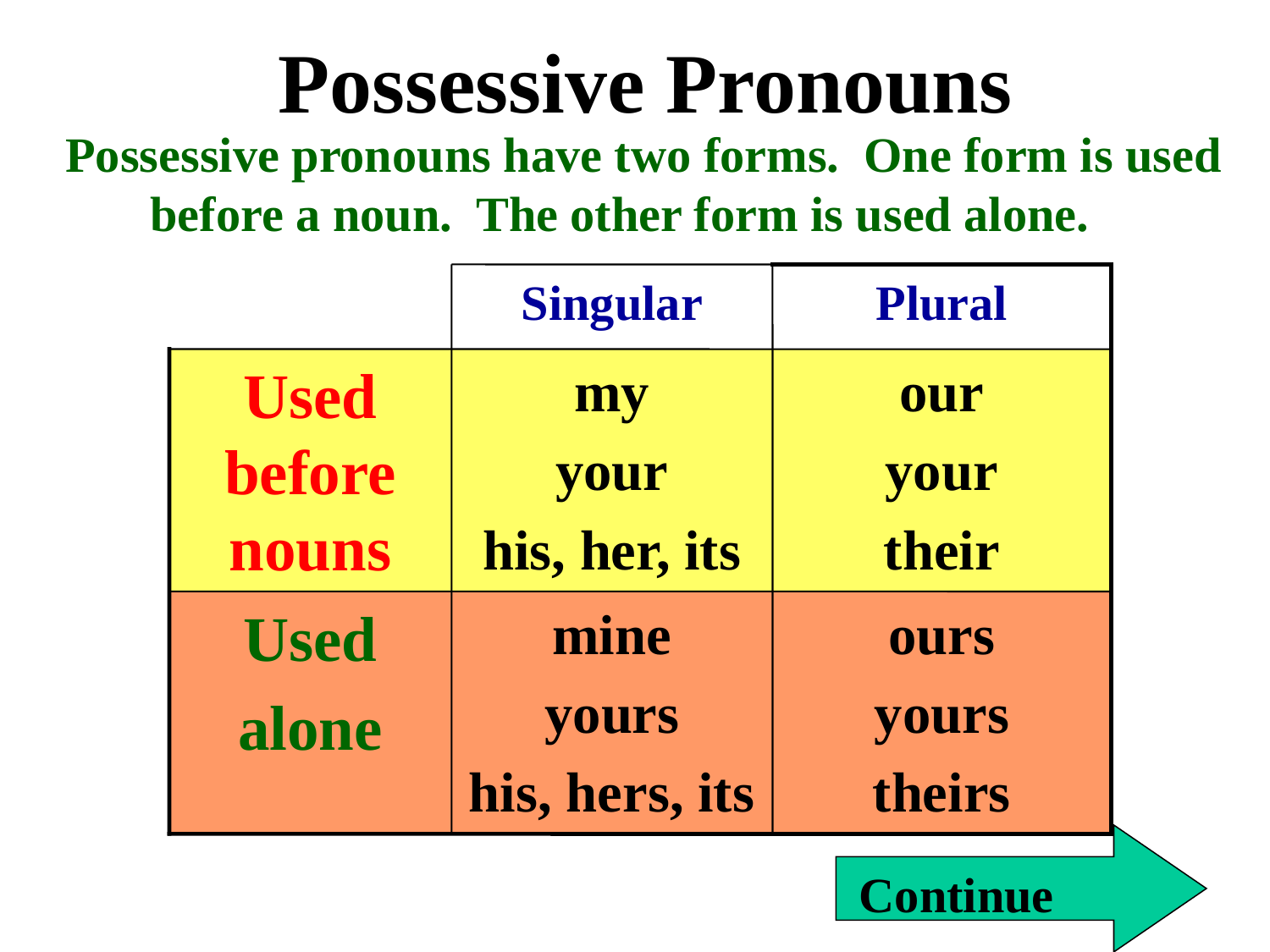

# Possessive Pronouns
Possessive pronouns have two forms.  One form is used before a noun.  The other form is used alone.

Singular

Plural

Used before nouns

my
your
his, her, its
our
your
their
Used
alone

mine
yours
his, hers, its
ours
yours
theirs

Continue